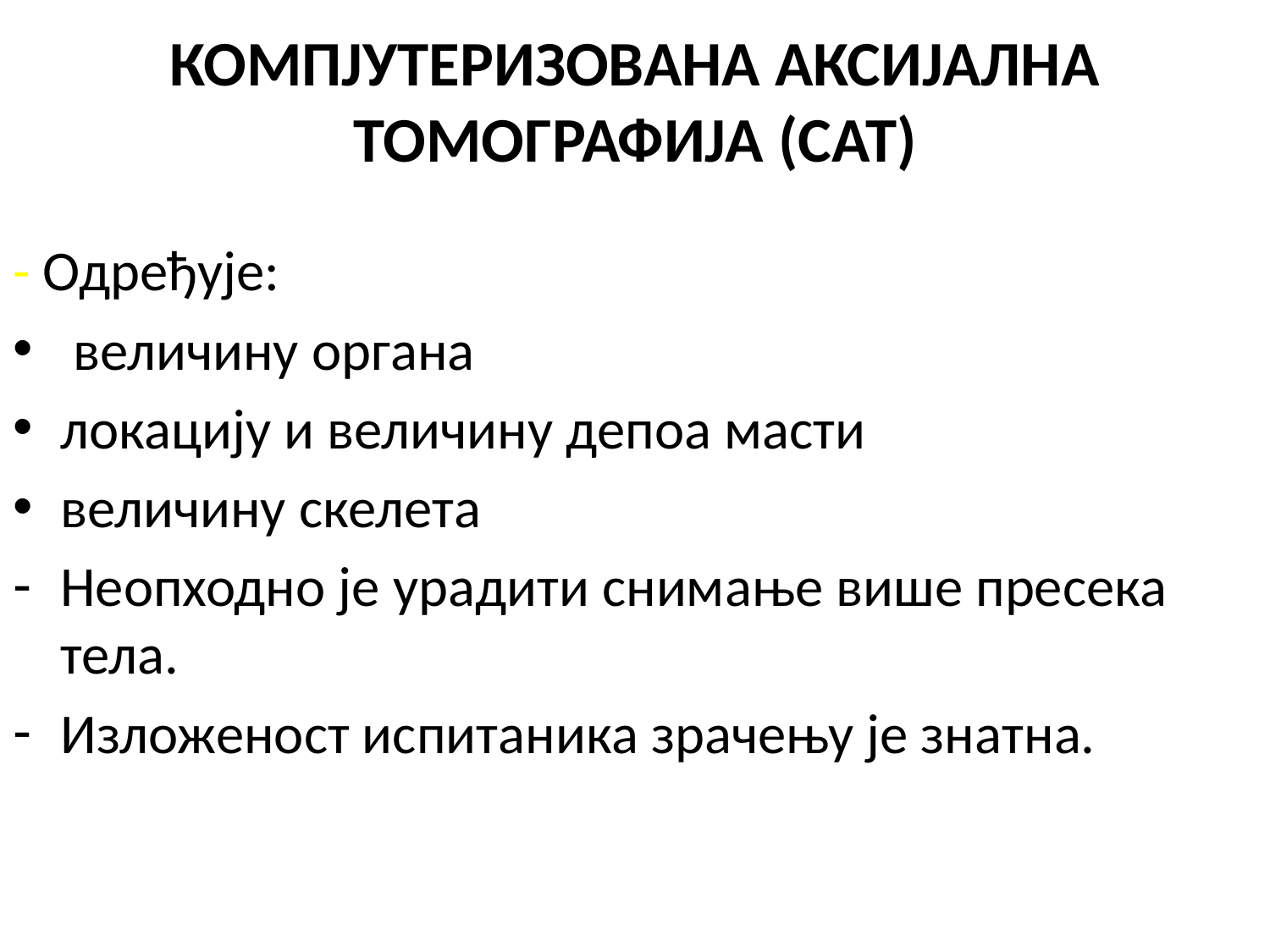

# КОМПЈУТЕРИЗОВАНА АКСИЈАЛНА ТОМОГРАФИЈА (CAT)
- Одређује:
 величину органа
локацију и величину депоа масти
величину скелета
Неопходно је урадити снимање више пресека тела.
Изложеност испитаника зрачењу је знатна.